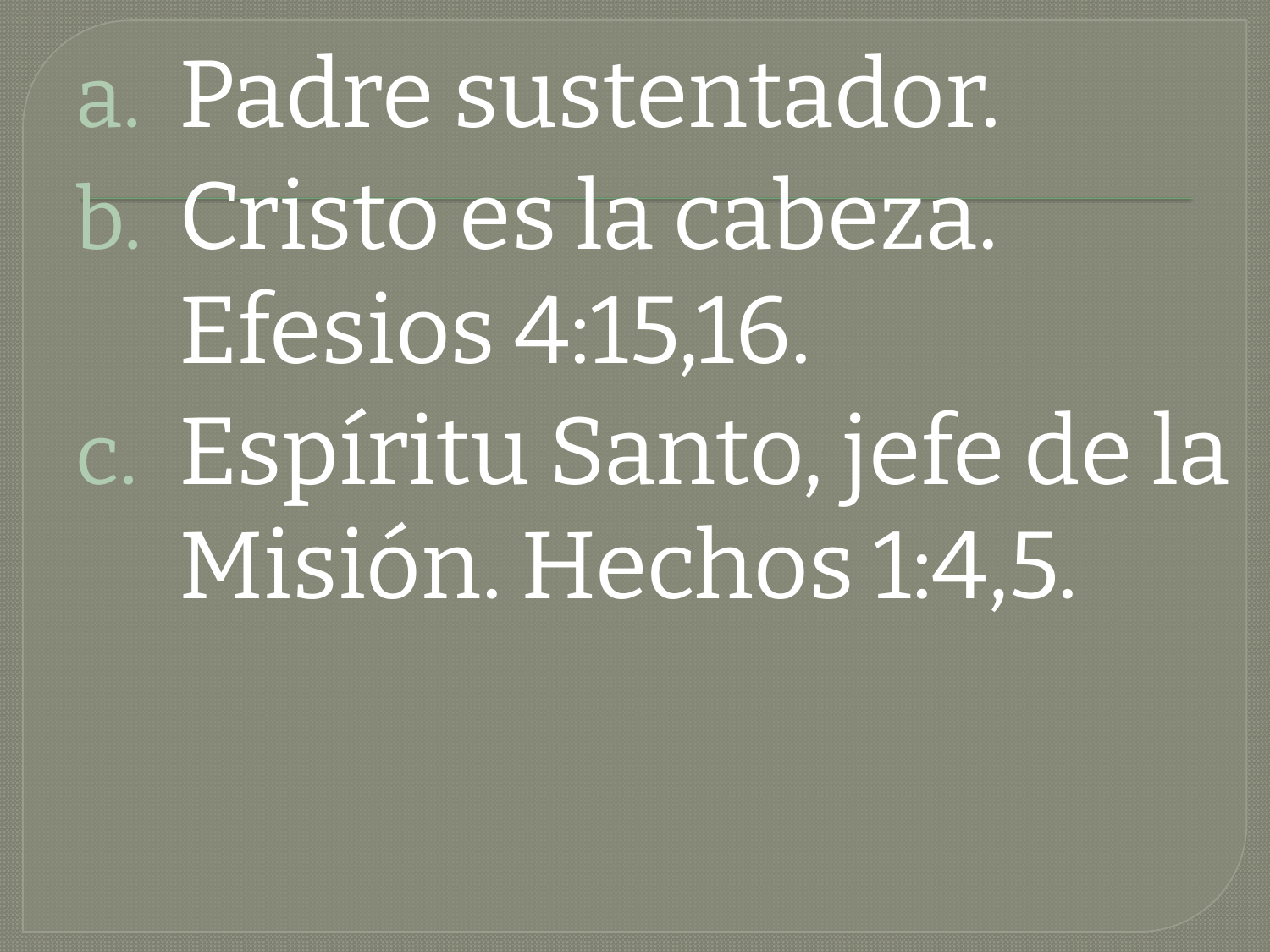

Padre sustentador.
Cristo es la cabeza. Efesios 4:15,16.
Espíritu Santo, jefe de la Misión. Hechos 1:4,5.